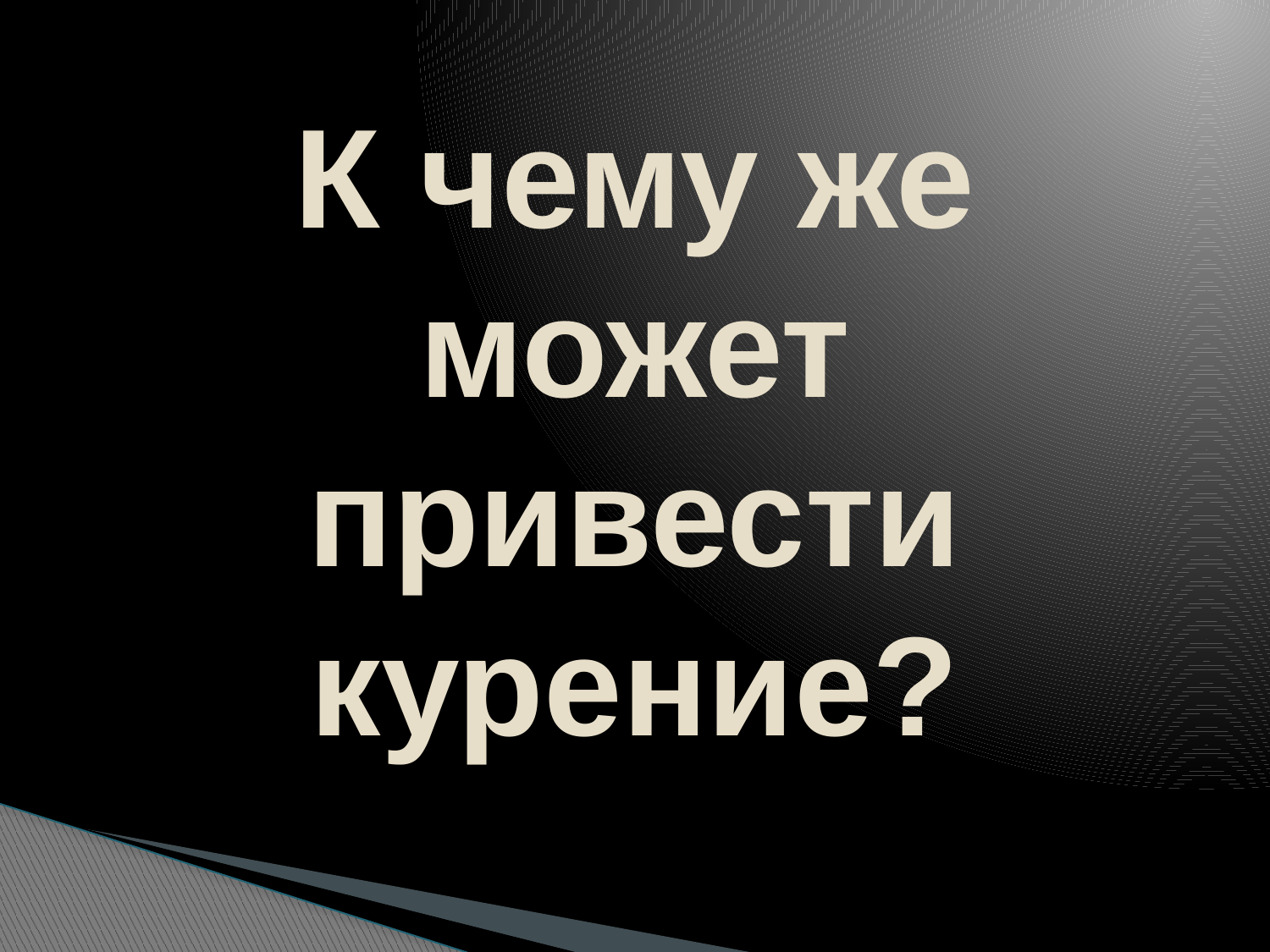

# К чему же может привести курение?